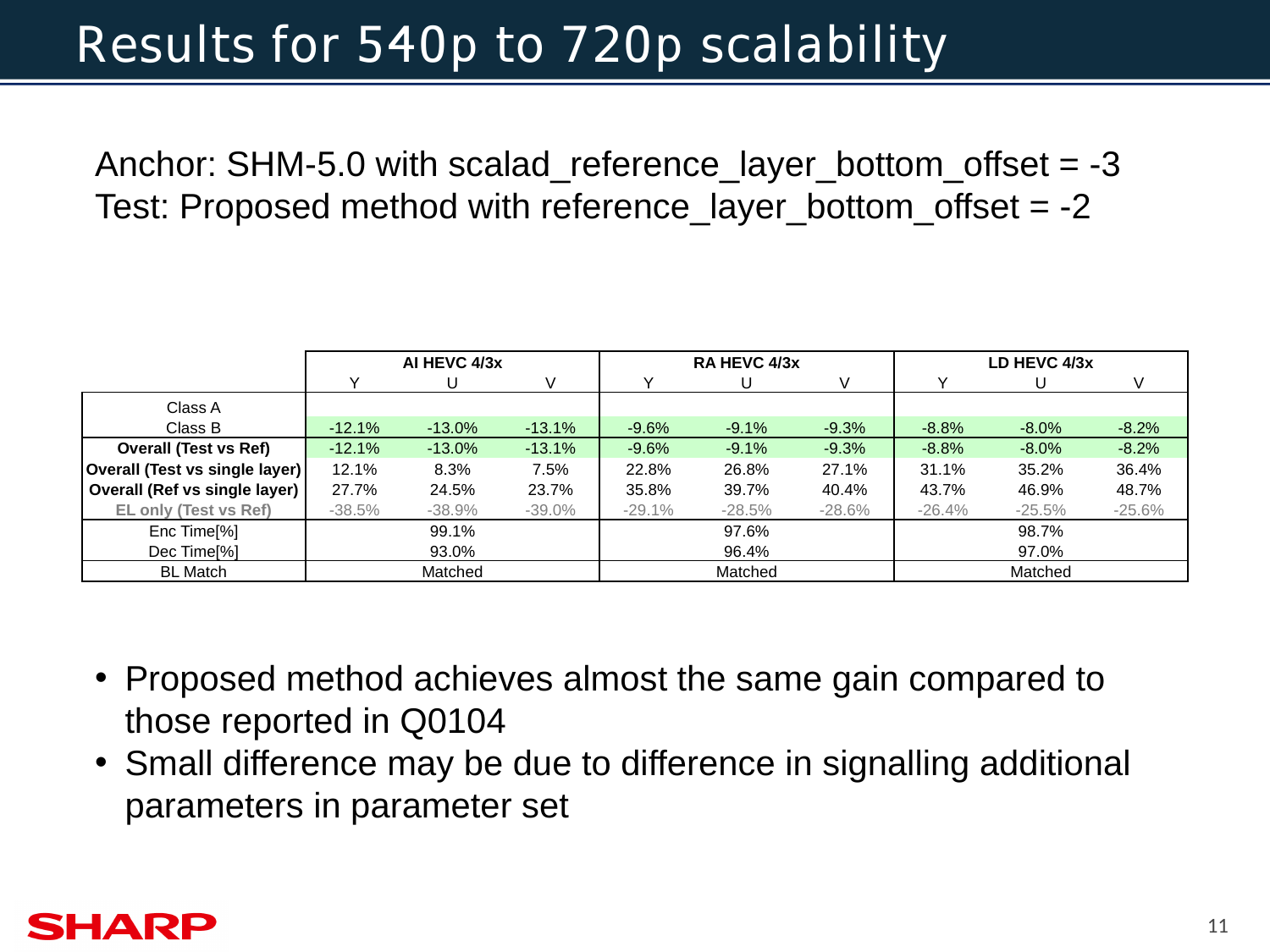

# Results for 540p to 720p scalability
Anchor: SHM-5.0 with scalad_reference_layer_bottom_offset = -3
Test: Proposed method with reference_layer_bottom_offset = -2
|  | AI HEVC 4/3x |  |  | RA HEVC 4/3x |  |  | LD HEVC 4/3x |  |  |
| --- | --- | --- | --- | --- | --- | --- | --- | --- | --- |
|  | Y | U | V | Y | U | V | Y | U | V |
| Class A |  |  |  |  |  |  |  |  |  |
| Class B | -12.1% | -13.0% | -13.1% | -9.6% | -9.1% | -9.3% | -8.8% | -8.0% | -8.2% |
| Overall (Test vs Ref) | -12.1% | -13.0% | -13.1% | -9.6% | -9.1% | -9.3% | -8.8% | -8.0% | -8.2% |
| Overall (Test vs single layer) | 12.1% | 8.3% | 7.5% | 22.8% | 26.8% | 27.1% | 31.1% | 35.2% | 36.4% |
| Overall (Ref vs single layer) | 27.7% | 24.5% | 23.7% | 35.8% | 39.7% | 40.4% | 43.7% | 46.9% | 48.7% |
| EL only (Test vs Ref) | -38.5% | -38.9% | -39.0% | -29.1% | -28.5% | -28.6% | -26.4% | -25.5% | -25.6% |
| Enc Time[%] | 99.1% |  |  | 97.6% |  |  | 98.7% |  |  |
| Dec Time[%] | 93.0% |  |  | 96.4% |  |  | 97.0% |  |  |
| BL Match | Matched |  |  | Matched |  |  | Matched |  |  |
Proposed method achieves almost the same gain compared to those reported in Q0104
Small difference may be due to difference in signalling additional parameters in parameter set
11